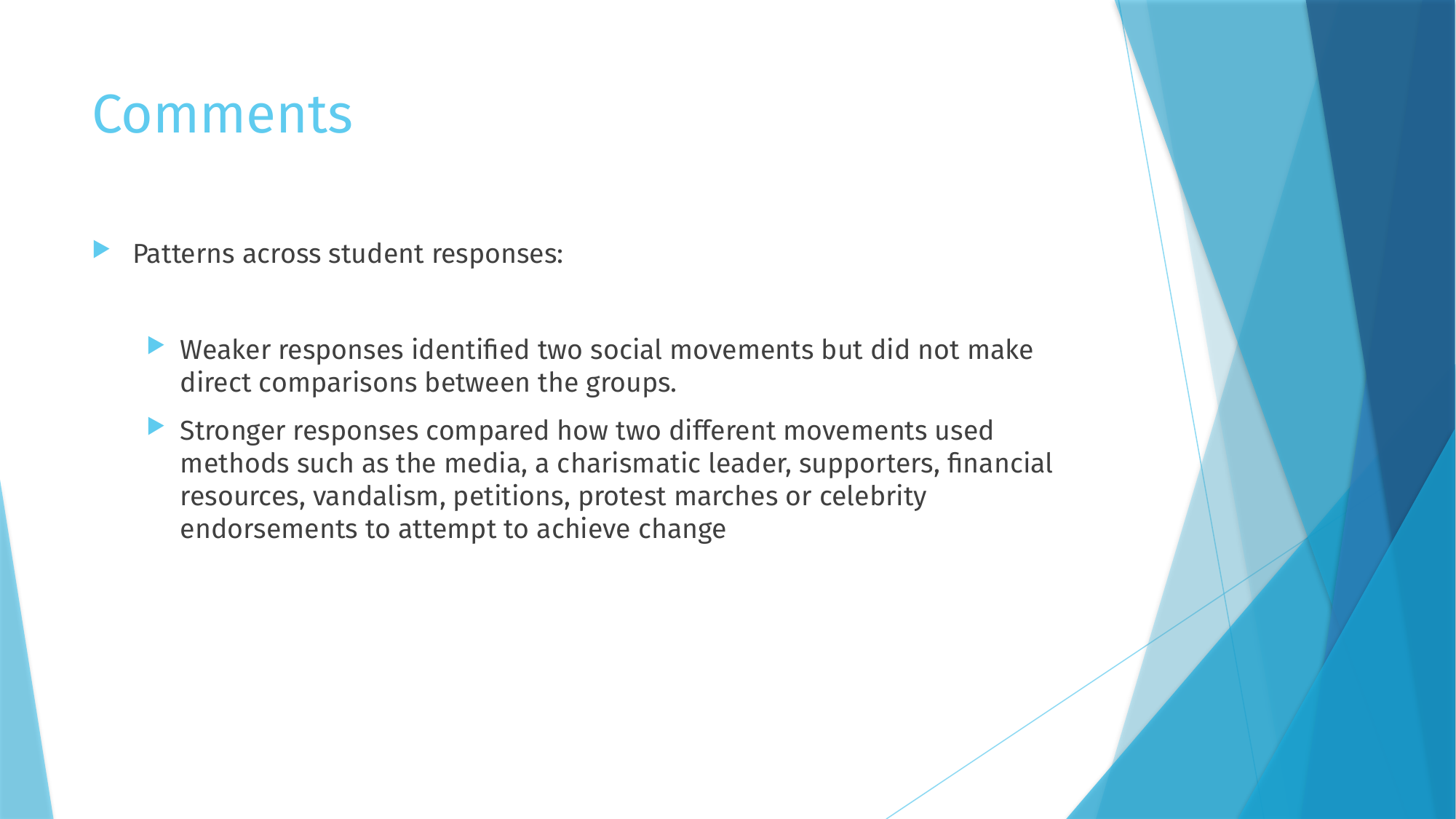

# Comments
Patterns across student responses:

Weaker responses identified two social movements but did not make direct comparisons between the groups.
Stronger responses compared how two different movements used methods such as the media, a charismatic leader, supporters, financial resources, vandalism, petitions, protest marches or celebrity endorsements to attempt to achieve change